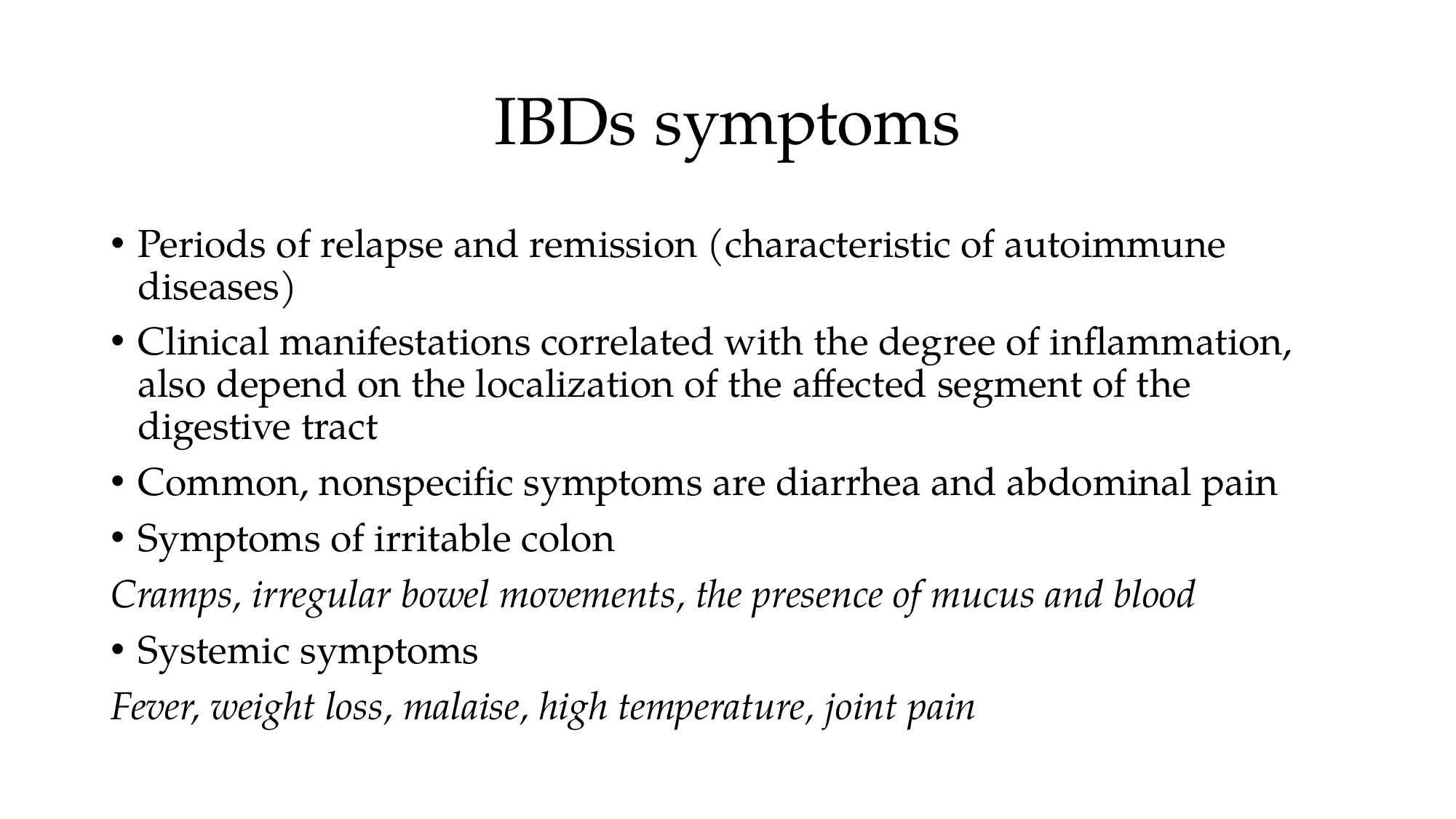

# IBDs symptoms
Periods of relapse and remission (characteristic of autoimmune diseases)
Clinical manifestations correlated with the degree of inflammation, also depend on the localization of the affected segment of the digestive tract
Common, nonspecific symptoms are diarrhea and abdominal pain
Symptoms of irritable colon
Cramps, irregular bowel movements, the presence of mucus and blood
Systemic symptoms
Fever, weight loss, malaise, high temperature, joint pain